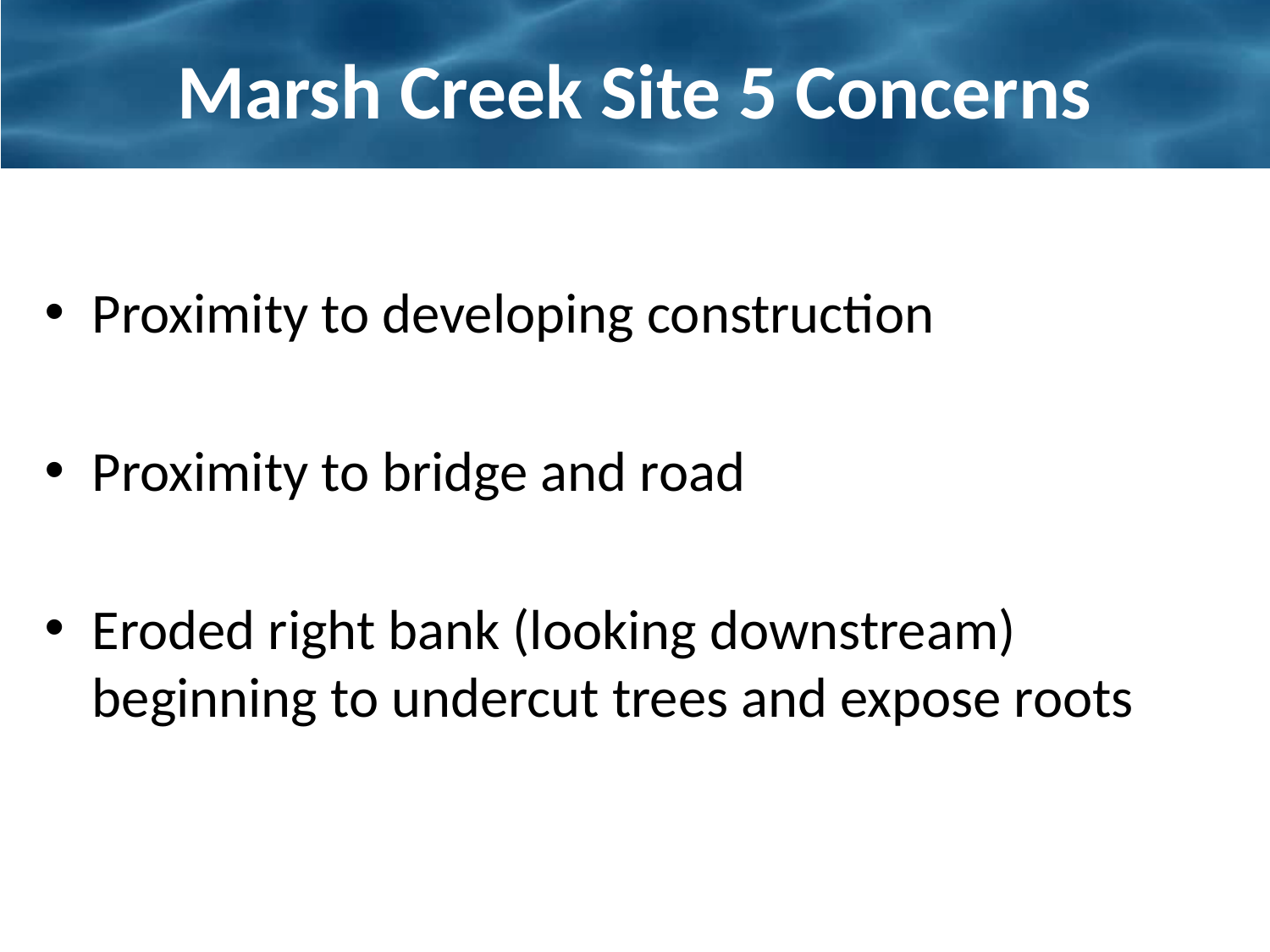

# Marsh Creek Site 5 Concerns

Proximity to developing construction

Proximity to bridge and road

Eroded right bank (looking downstream) beginning to undercut trees and expose roots